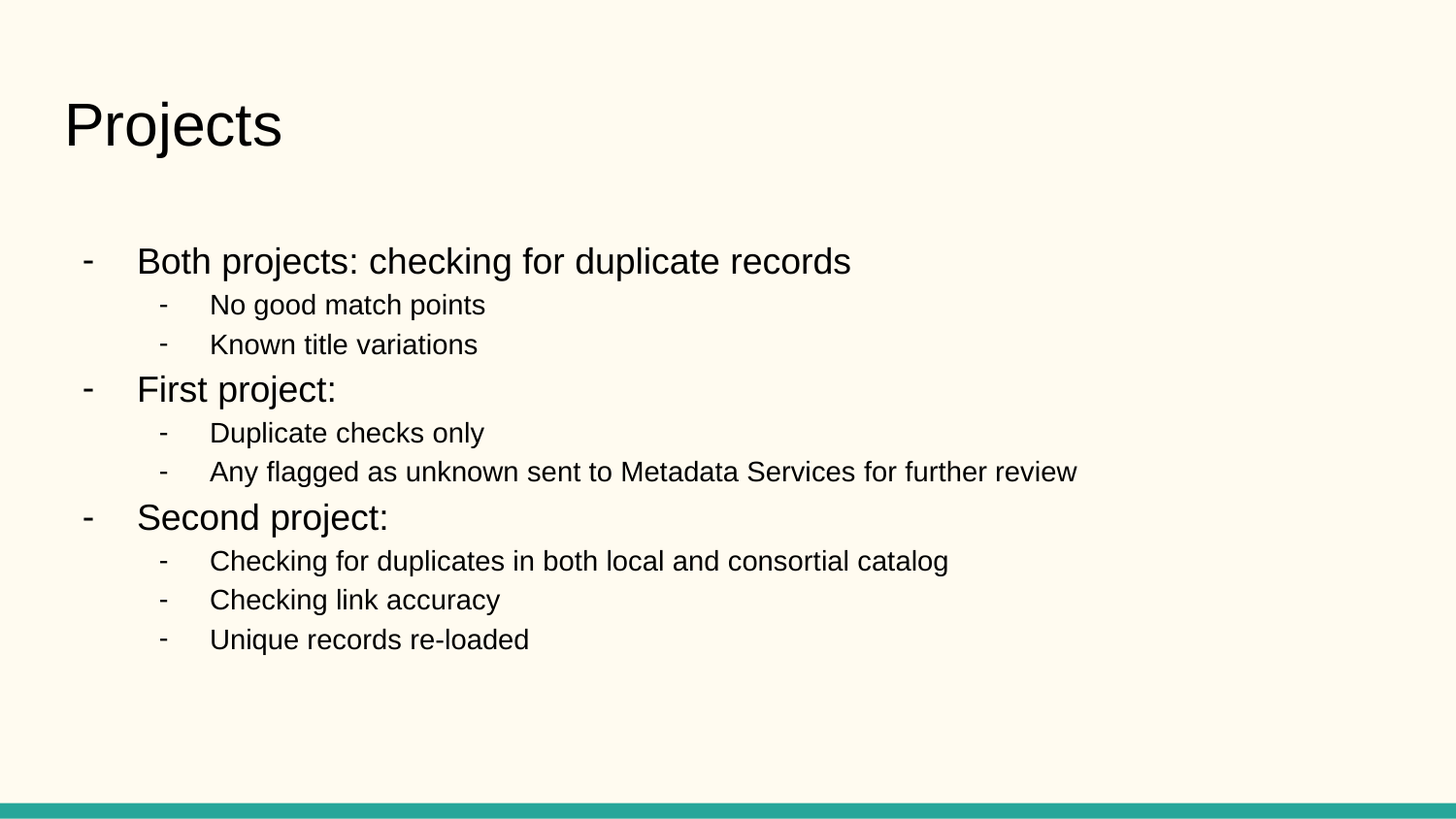

# Projects
Both projects: checking for duplicate records
No good match points
Known title variations
First project:
Duplicate checks only
Any flagged as unknown sent to Metadata Services for further review
Second project:
Checking for duplicates in both local and consortial catalog
Checking link accuracy
Unique records re-loaded